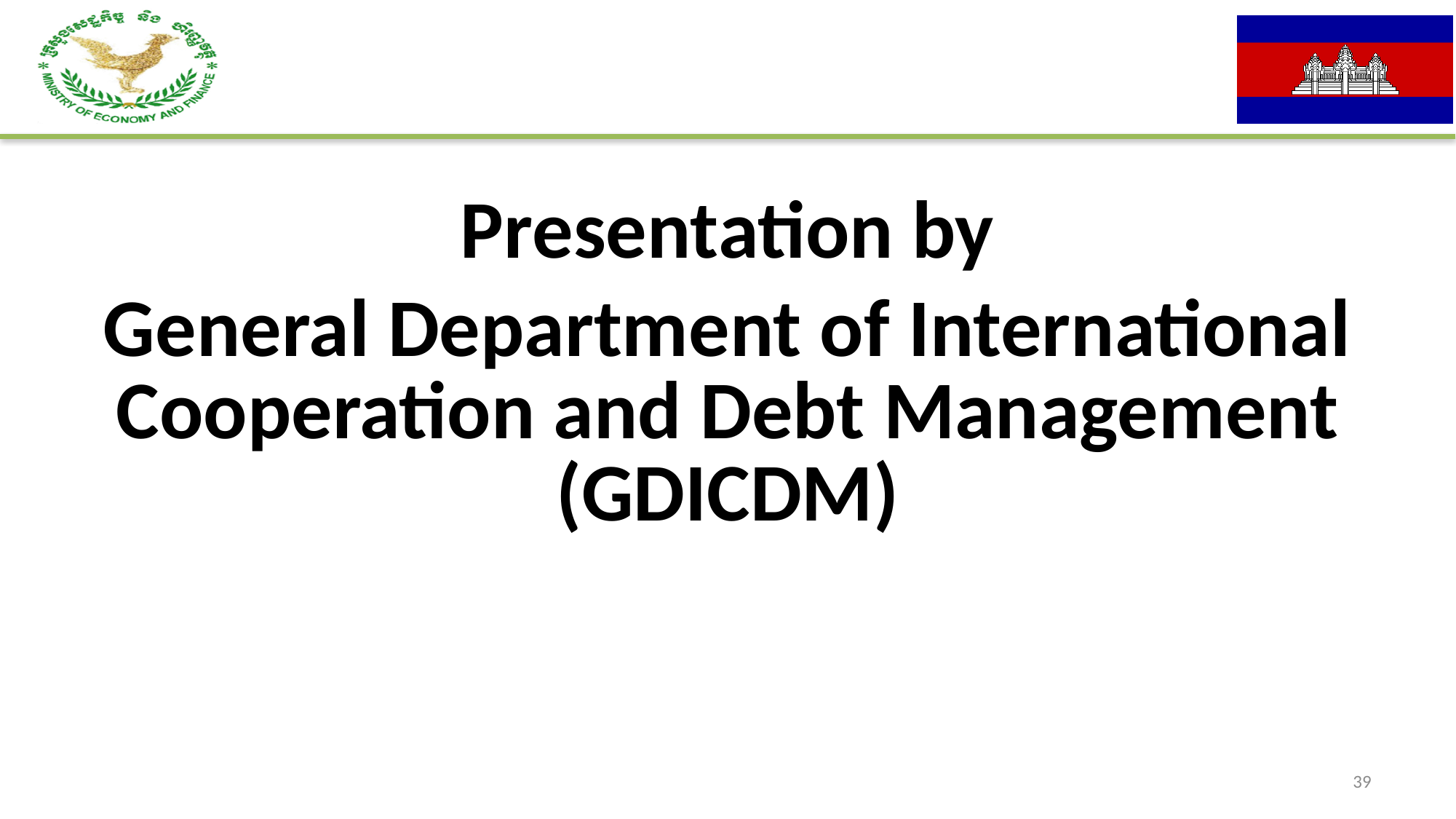

Presentation by
General Department of International Cooperation and Debt Management
(GDICDM)
39